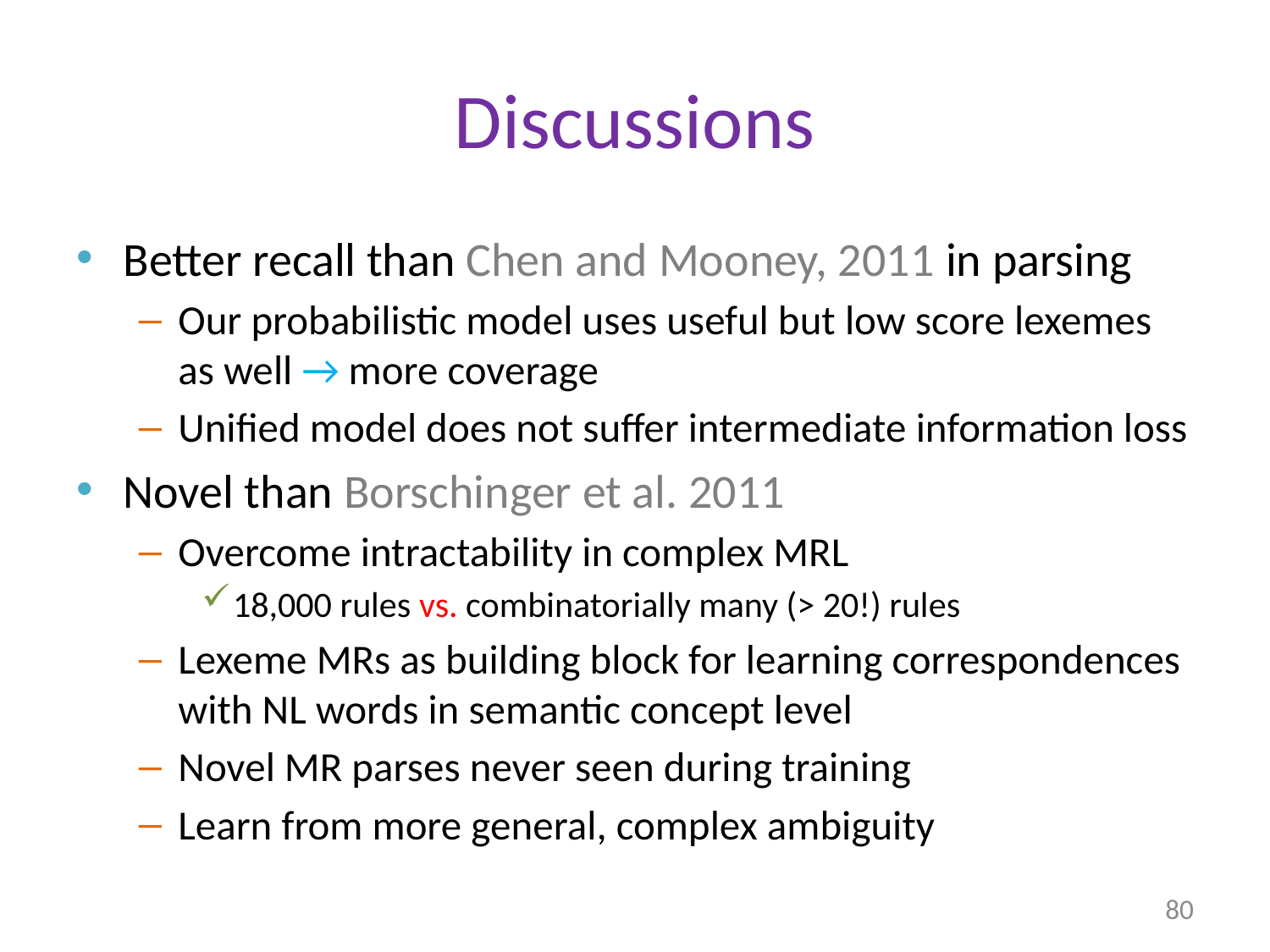

# Discussions
Better recall than Chen and Mooney, 2011 in parsing
Our probabilistic model uses useful but low score lexemes as well → more coverage
Unified model does not suffer intermediate information loss
Novel than Borschinger et al. 2011
Overcome intractability in complex MRL
18,000 rules vs. combinatorially many (> 20!) rules
Lexeme MRs as building block for learning correspondences with NL words in semantic concept level
Novel MR parses never seen during training
Learn from more general, complex ambiguity
80